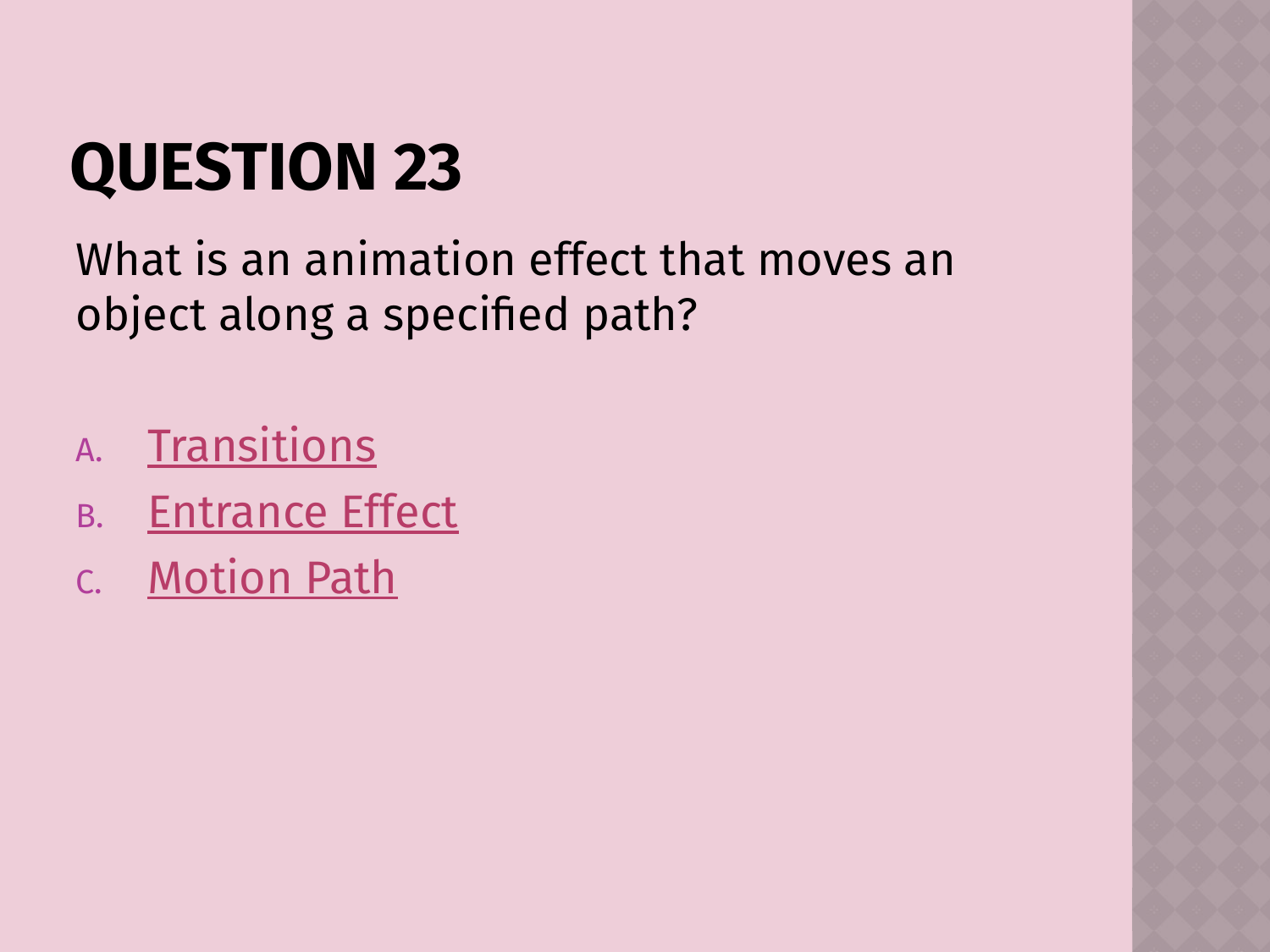

# Question 23
What is an animation effect that moves an object along a specified path?

Transitions
Entrance Effect
Motion Path